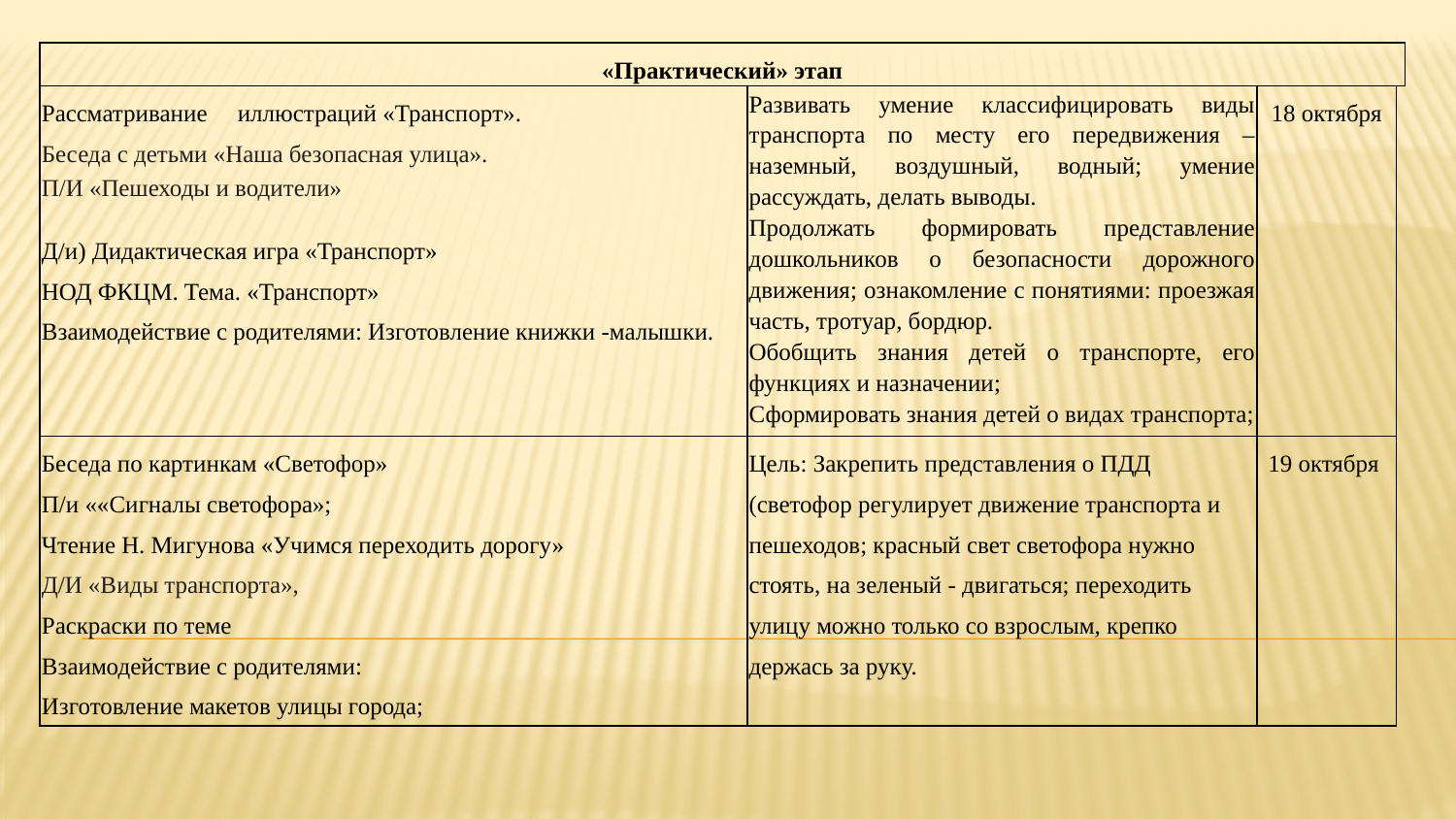

| «Практический» этап |  |  |  |
| --- | --- | --- | --- |
| Рассматривание     иллюстраций «Транспорт». Беседа с детьми «Наша безопасная улица». П/И «Пешеходы и водители» Д/и) Дидактическая игра «Транспорт» НОД ФКЦМ. Тема. «Транспорт» Взаимодействие с родителями: Изготовление книжки -малышки. | Развивать умение классифицировать виды транспорта по месту его передвижения – наземный, воздушный, водный; умение рассуждать, делать выводы. Продолжать формировать представление дошкольников о безопасности дорожного движения; ознакомление с понятиями: проезжая часть, тротуар, бордюр. Обобщить знания детей о транспорте, его функциях и назначении; Сформировать знания детей о видах транспорта; | 18 октября |  |
| Беседа по картинкам «Светофор» П/и ««Сигналы светофора»; Чтение Н. Мигунова «Учимся переходить дорогу» Д/И «Виды транспорта», Раскраски по теме Взаимодействие с родителями: Изготовление макетов улицы города; | Цель: Закрепить представления о ПДД (светофор регулирует движение транспорта и пешеходов; красный свет светофора нужно стоять, на зеленый - двигаться; переходить улицу можно только со взрослым, крепко держась за руку. | 19 октября |  |